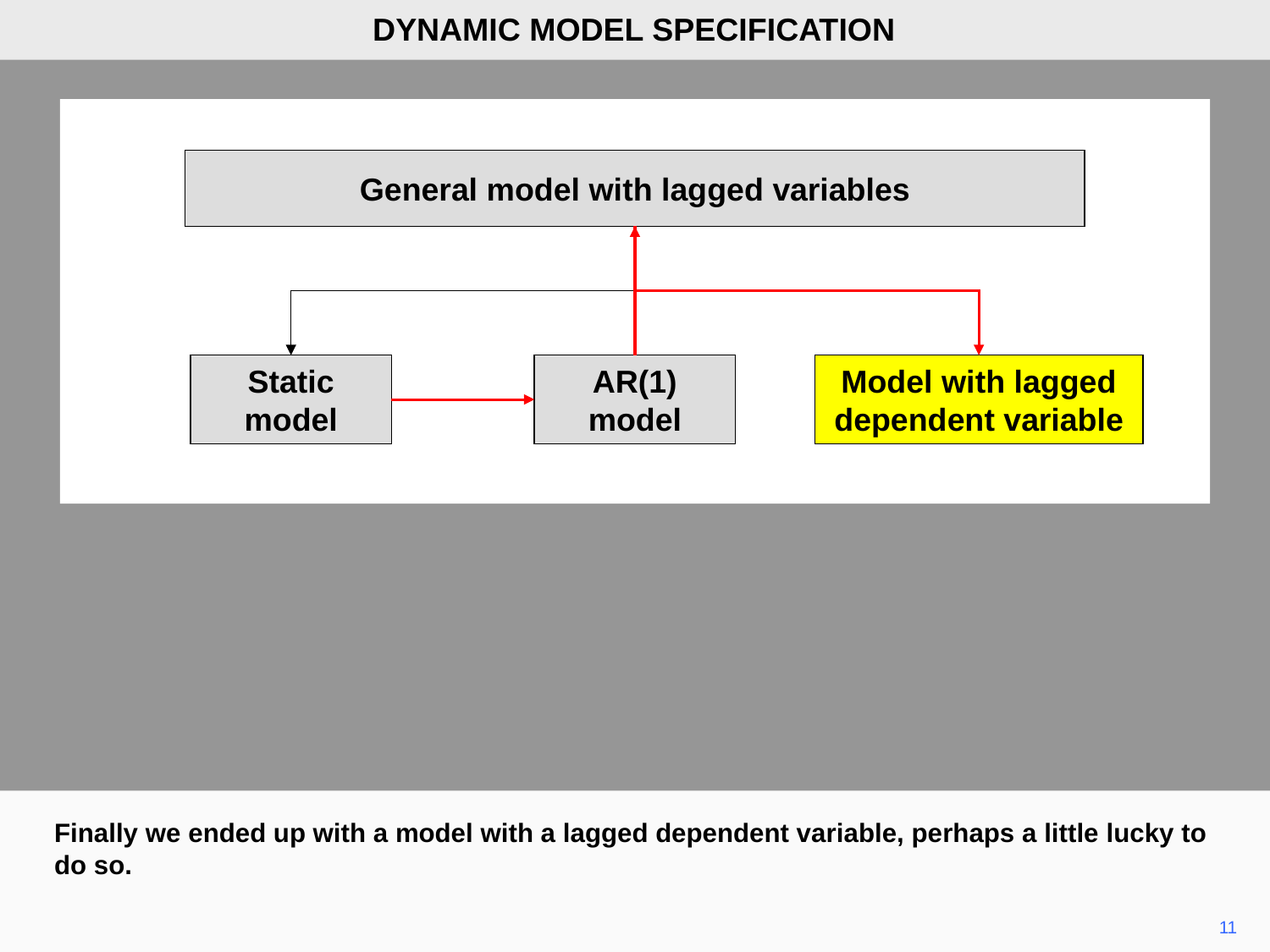

DYNAMIC MODEL SPECIFICATION

General model with lagged variables
Static model
AR(1) model
Model with lagged dependent variable

Finally we ended up with a model with a lagged dependent variable, perhaps a little lucky to do so.
11